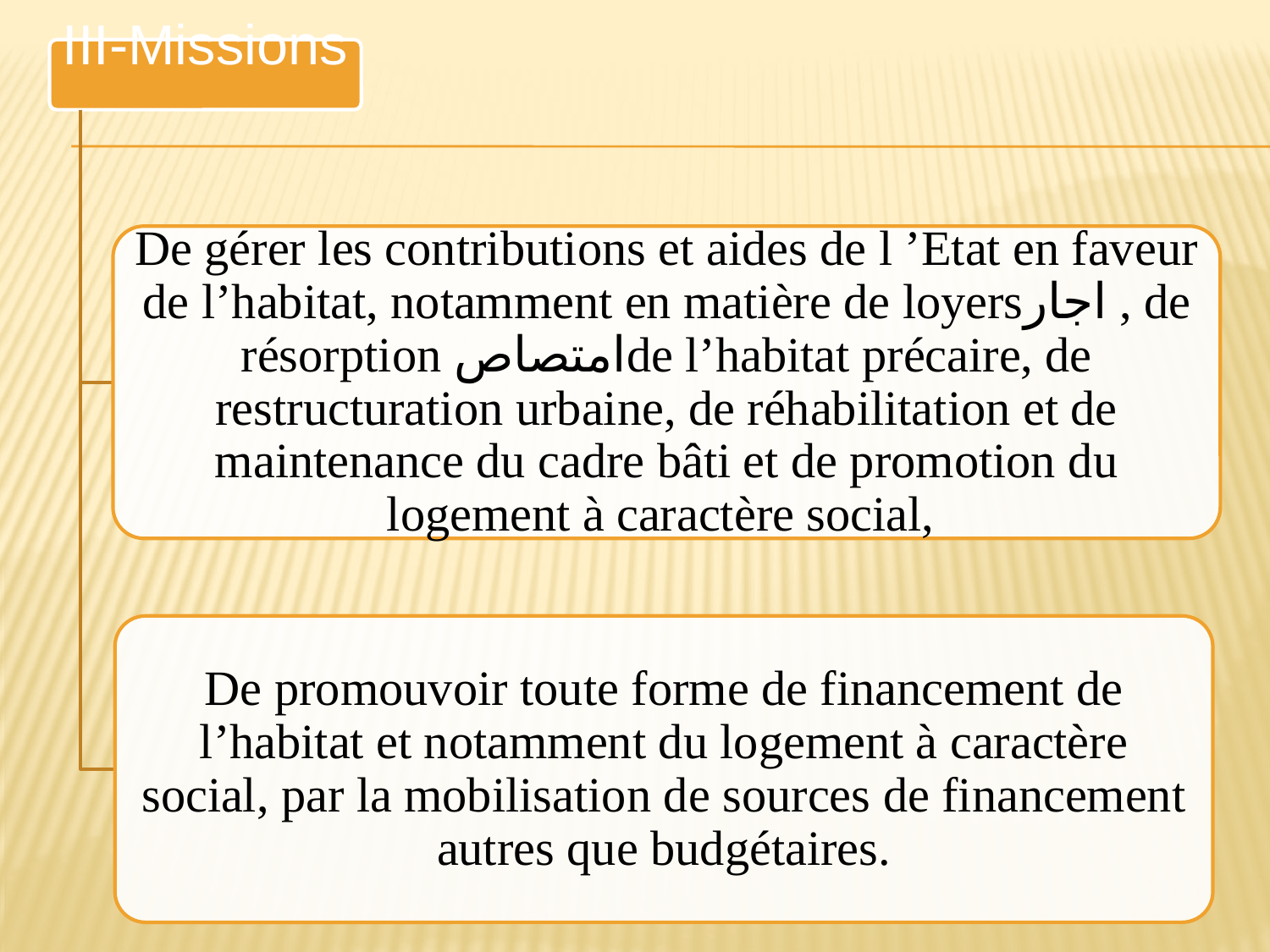

III-Missions
De gérer les contributions et aides de l ’Etat en faveur de l’habitat, notamment en matière de loyersاجار , de résorption امتصاصde l’habitat précaire, de restructuration urbaine, de réhabilitation et de maintenance du cadre bâti et de promotion du logement à caractère social,
De promouvoir toute forme de financement de l’habitat et notamment du logement à caractère social, par la mobilisation de sources de financement autres que budgétaires.